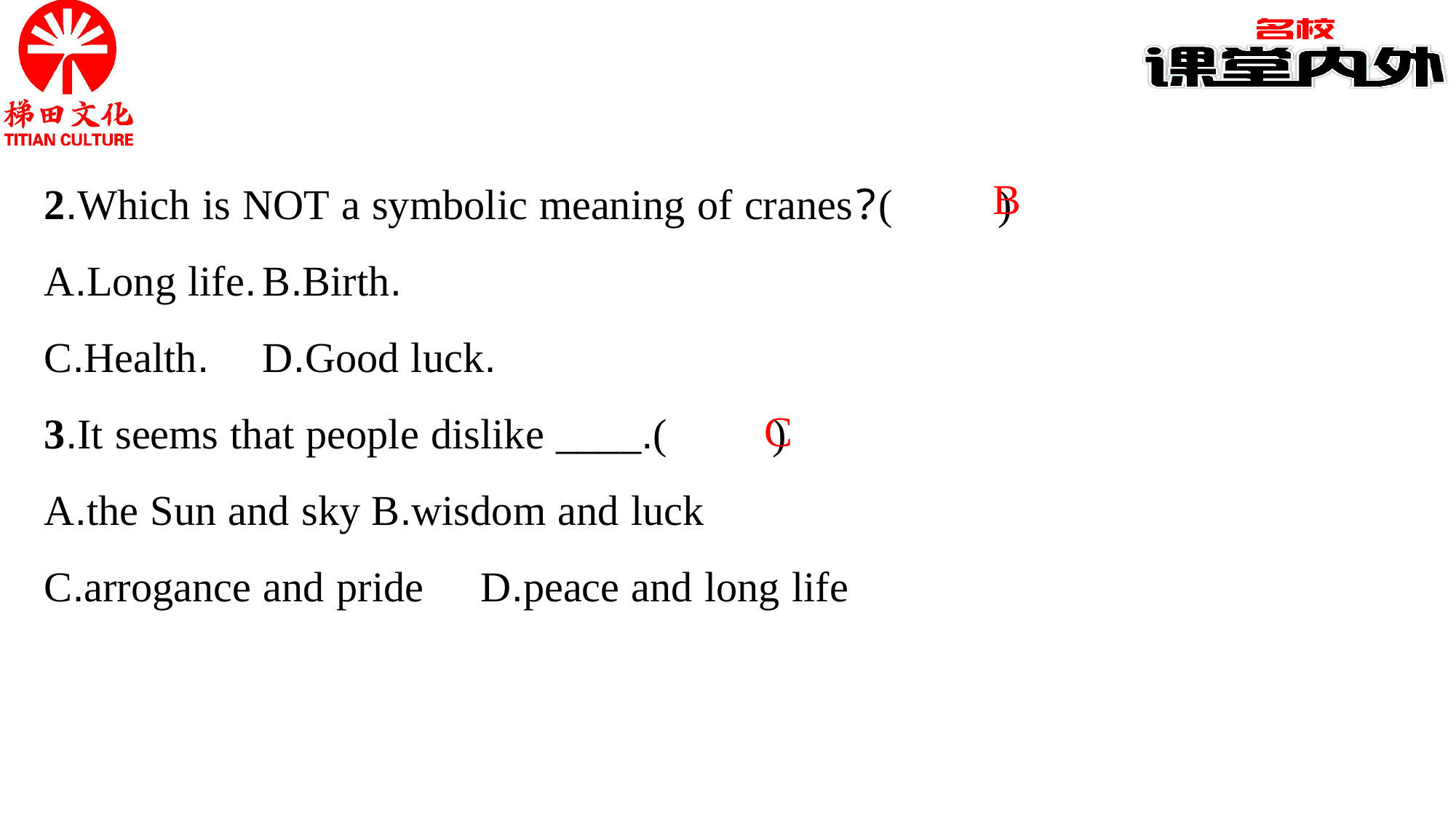

2.Which is NOT a symbolic meaning of cranes?(　　)
A.Long life.	B.Birth.
C.Health.	D.Good luck.
3.It seems that people dislike ____.(　　)
A.the Sun and sky	B.wisdom and luck
C.arrogance and pride	D.peace and long life
B
C